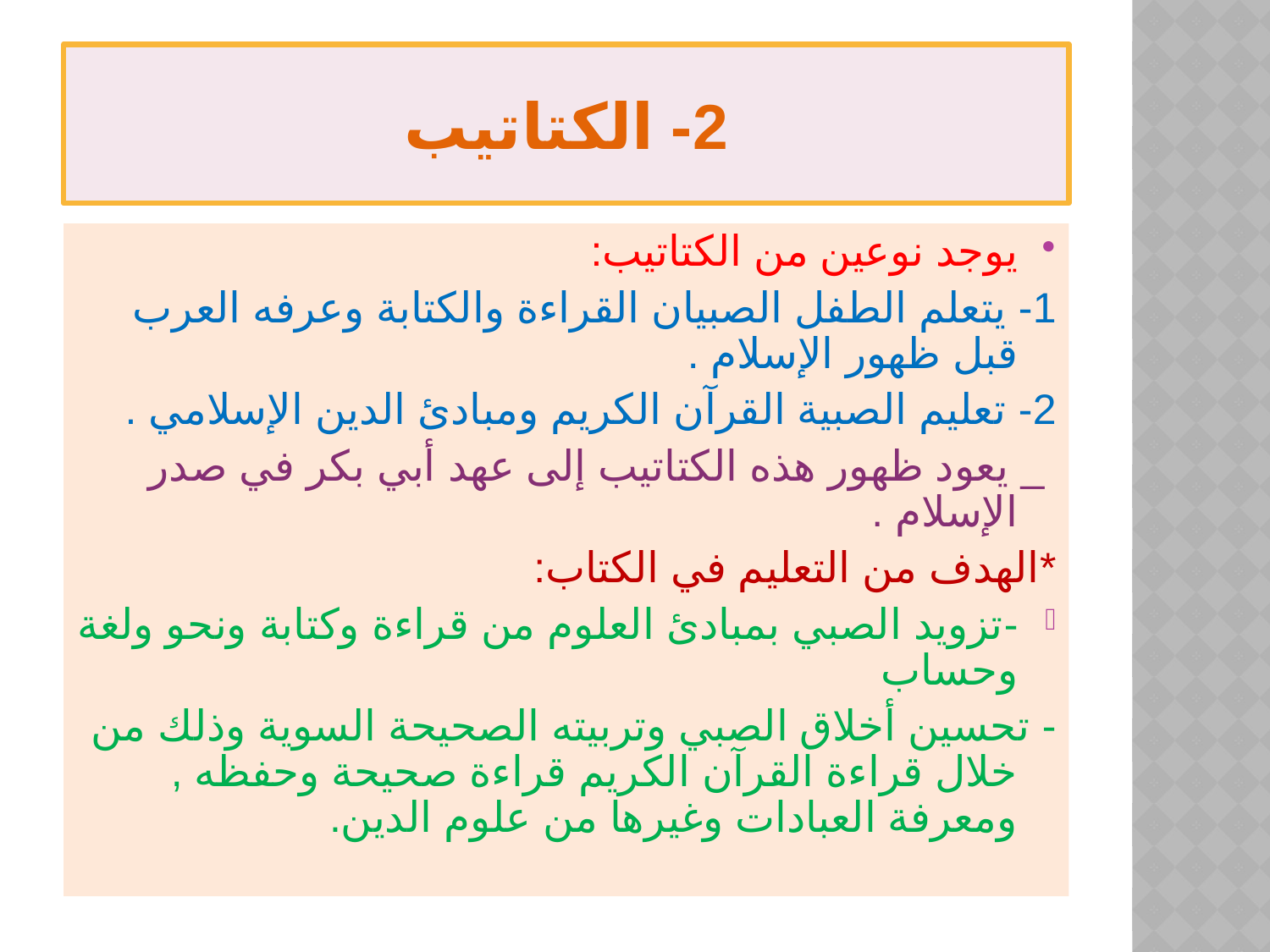

# 2- الكتاتيب
يوجد نوعين من الكتاتيب:
1- يتعلم الطفل الصبيان القراءة والكتابة وعرفه العرب قبل ظهور الإسلام .
2- تعليم الصبية القرآن الكريم ومبادئ الدين الإسلامي .
 _ يعود ظهور هذه الكتاتيب إلى عهد أبي بكر في صدر الإسلام .
*الهدف من التعليم في الكتاب:
-تزويد الصبي بمبادئ العلوم من قراءة وكتابة ونحو ولغة وحساب
- تحسين أخلاق الصبي وتربيته الصحيحة السوية وذلك من خلال قراءة القرآن الكريم قراءة صحيحة وحفظه , ومعرفة العبادات وغيرها من علوم الدين.